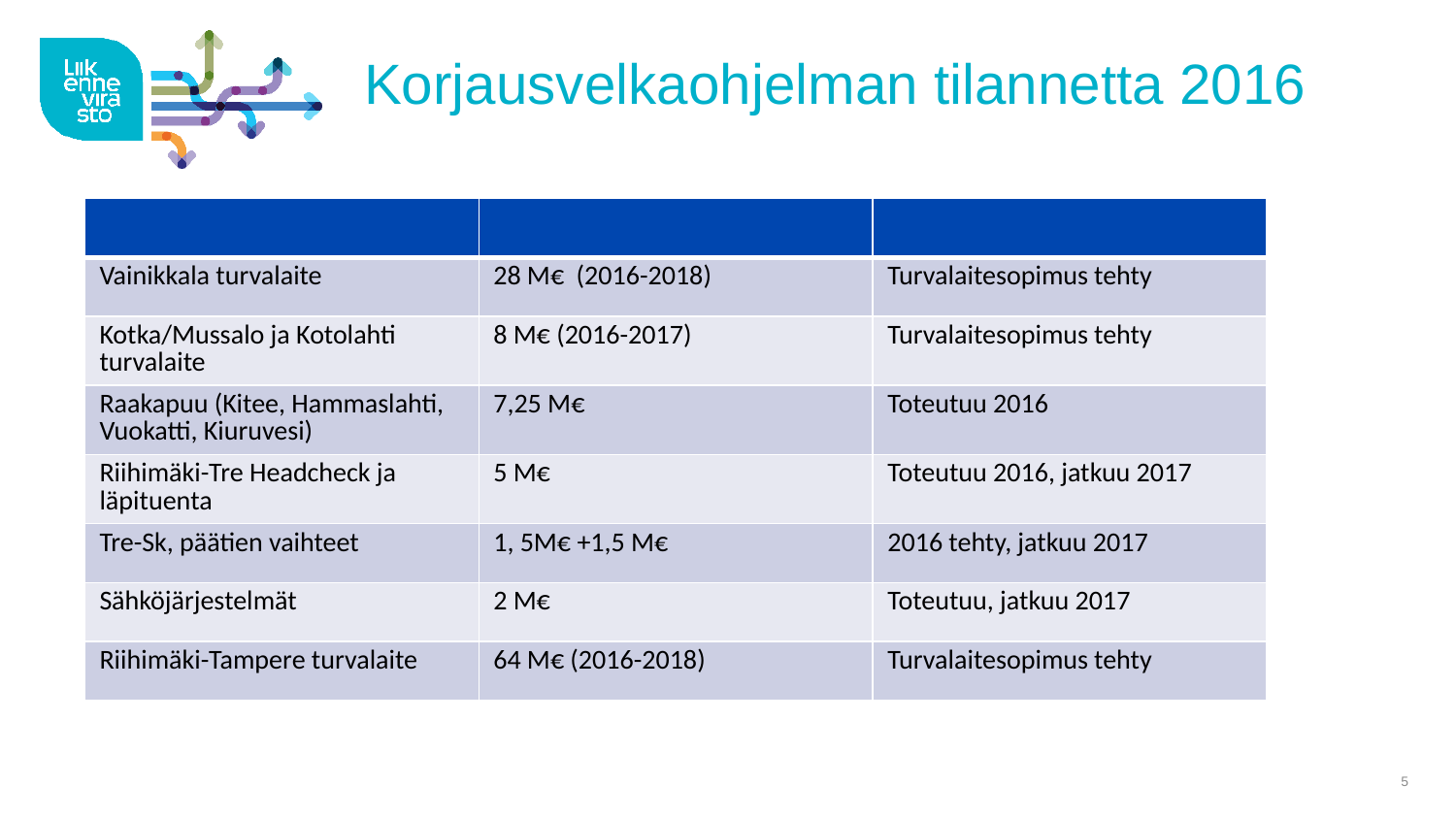

# Korjausvelkaohjelman tilannetta 2016
|  |  |  |
| --- | --- | --- |
| Vainikkala turvalaite | 28 M€ (2016-2018) | Turvalaitesopimus tehty |
| Kotka/Mussalo ja Kotolahti turvalaite | 8 M€ (2016-2017) | Turvalaitesopimus tehty |
| Raakapuu (Kitee, Hammaslahti, Vuokatti, Kiuruvesi) | 7,25 M€ | Toteutuu 2016 |
| Riihimäki-Tre Headcheck ja läpituenta | 5 M€ | Toteutuu 2016, jatkuu 2017 |
| Tre-Sk, päätien vaihteet | 1, 5M€ +1,5 M€ | 2016 tehty, jatkuu 2017 |
| Sähköjärjestelmät | 2 M€ | Toteutuu, jatkuu 2017 |
| Riihimäki-Tampere turvalaite | 64 M€ (2016-2018) | Turvalaitesopimus tehty |
5